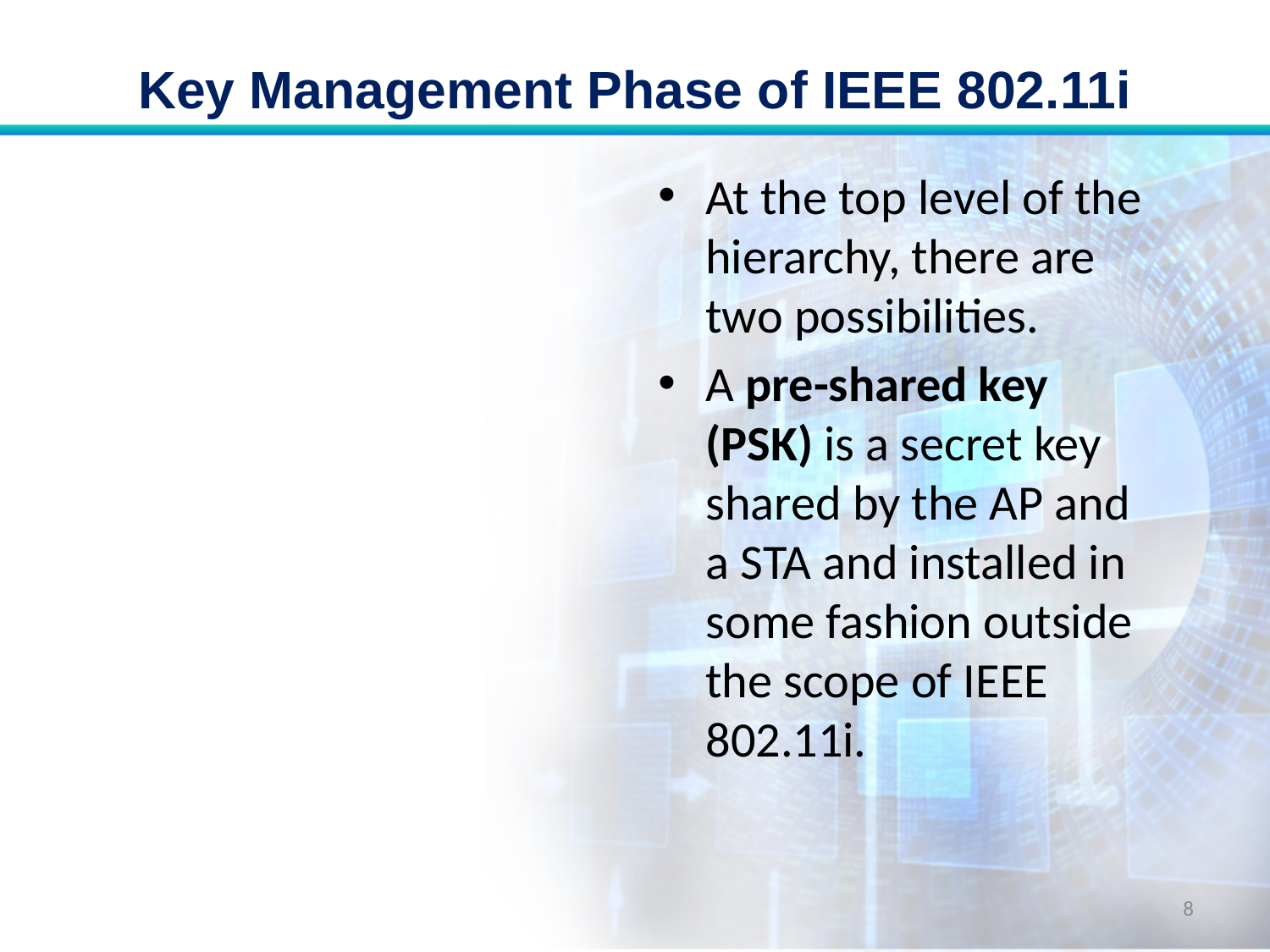

# Key Management Phase of IEEE 802.11i
At the top level of the hierarchy, there are two possibilities.
A pre-shared key (PSK) is a secret key shared by the AP and a STA and installed in some fashion outside the scope of IEEE 802.11i.
8